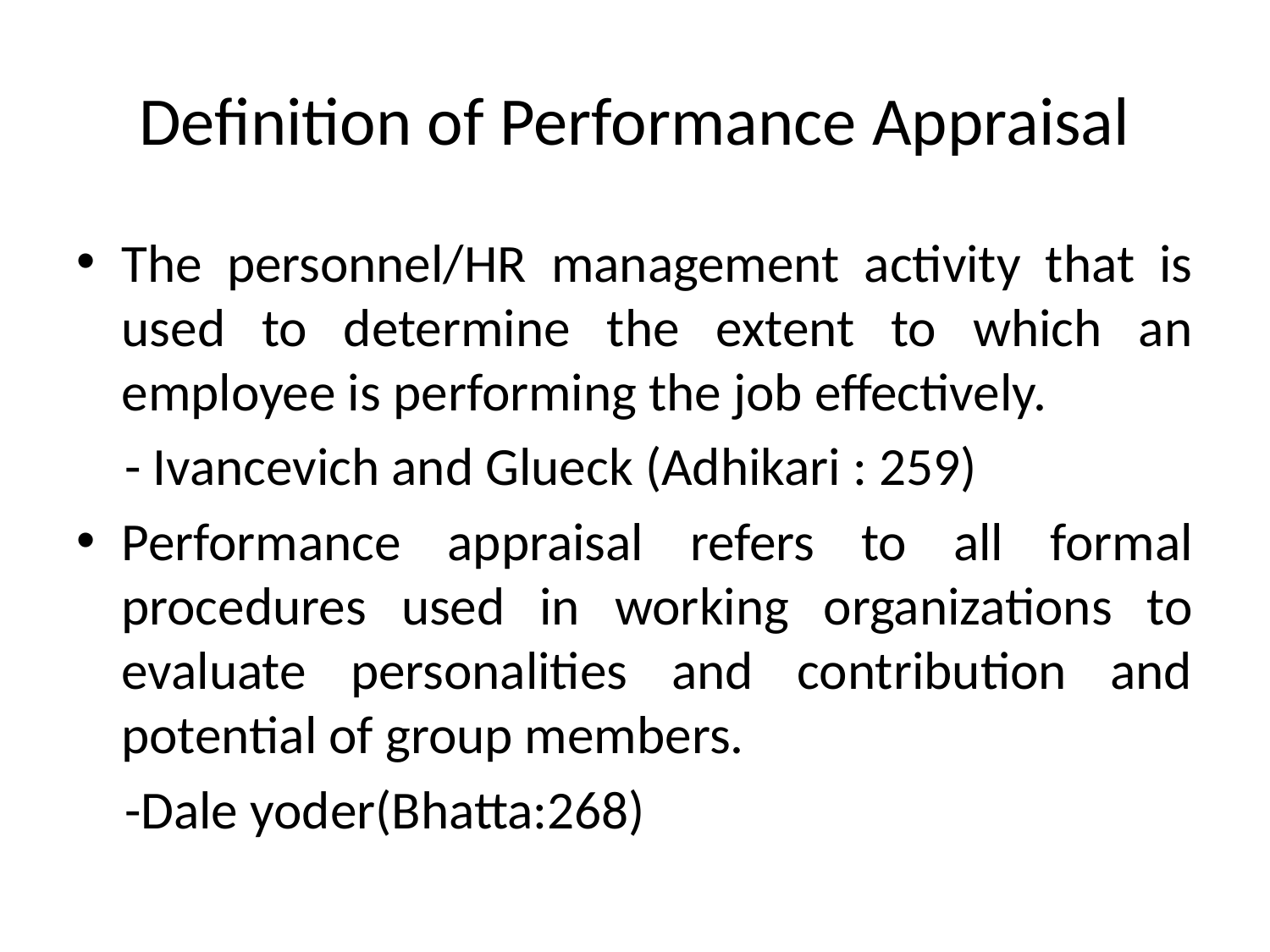

# Definition of Performance Appraisal
The personnel/HR management activity that is used to determine the extent to which an employee is performing the job effectively.
    - Ivancevich and Glueck (Adhikari : 259)
Performance appraisal refers to all formal procedures used in working organizations to evaluate personalities and contribution and potential of group members.
    -Dale yoder(Bhatta:268)